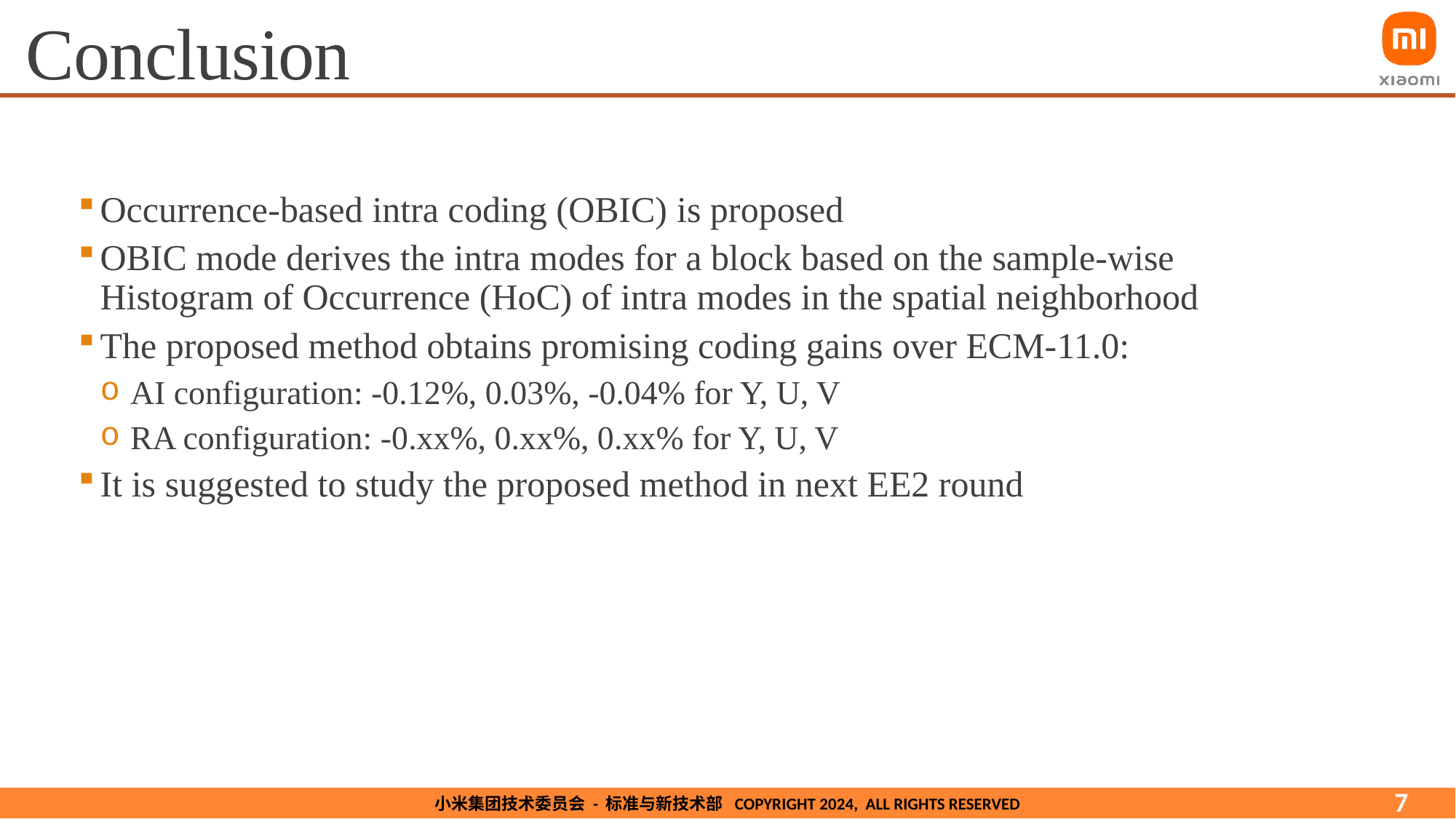

# Conclusion

Occurrence-based intra coding (OBIC) is proposed
OBIC mode derives the intra modes for a block based on the sample-wise Histogram of Occurrence (HoC) of intra modes in the spatial neighborhood
The proposed method obtains promising coding gains over ECM-11.0:
 AI configuration: -0.12%, 0.03%, -0.04% for Y, U, V
 RA configuration: -0.xx%, 0.xx%, 0.xx% for Y, U, V
It is suggested to study the proposed method in next EE2 round

7